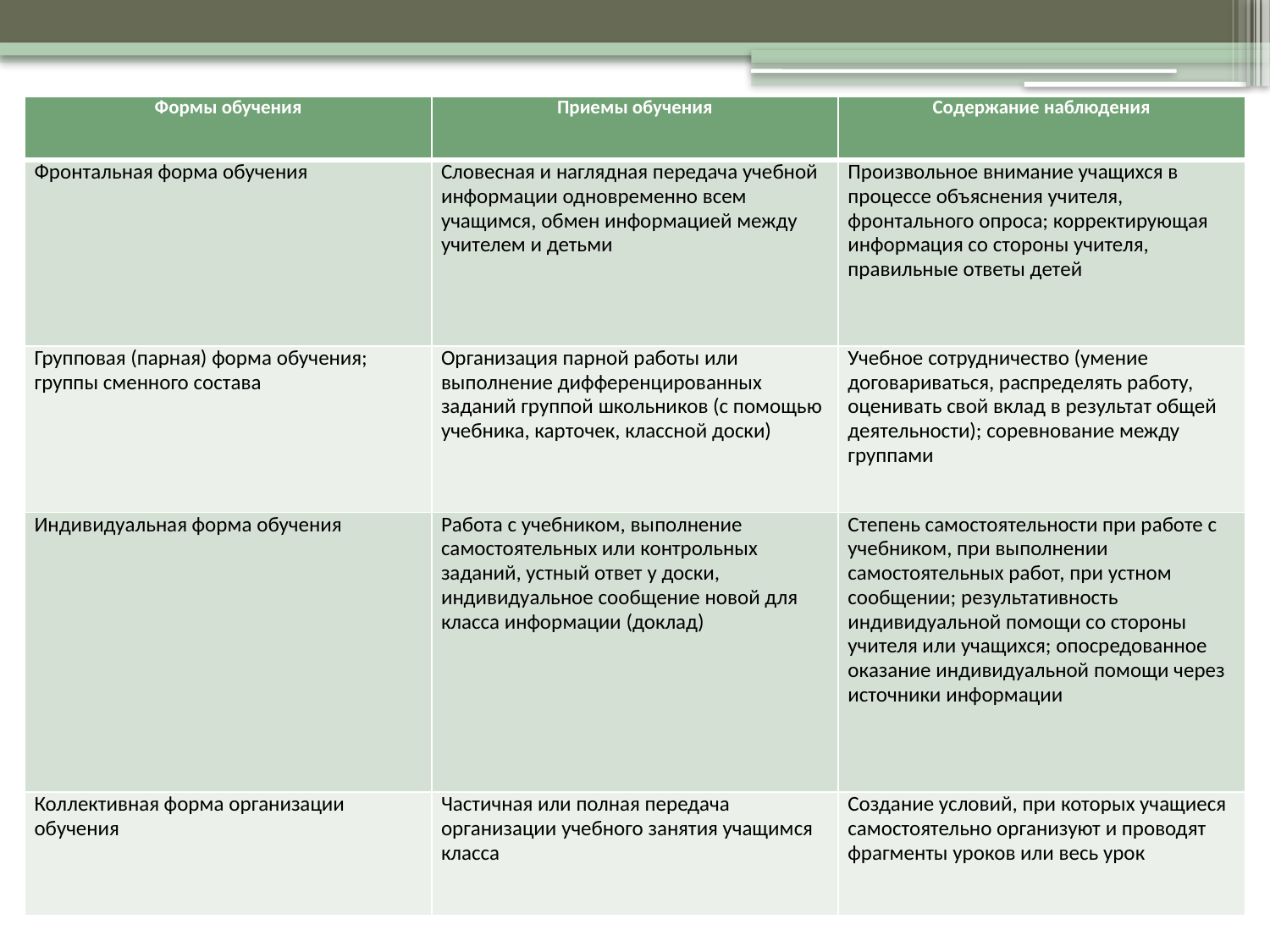

| Формы обучения | Приемы обучения | Содержание наблюдения |
| --- | --- | --- |
| Фронтальная форма обучения | Словесная и наглядная передача учебной информации одновременно всем учащимся, обмен информацией между учителем и детьми | Произвольное внимание учащихся в процессе объяснения учителя, фронтального опроса; корректирующая информация со стороны учителя, правильные ответы детей |
| Групповая (парная) форма обучения; группы сменного состава | Организация парной работы или выполнение дифференцированных заданий группой школьников (с помощью учебника, карточек, классной доски) | Учебное сотрудничество (умение договариваться, распределять работу, оценивать свой вклад в результат общей деятельности); соревнование между группами |
| Индивидуальная форма обучения | Работа с учебником, выполнение самостоятельных или контрольных заданий, устный ответ у доски, индивидуальное сообщение новой для класса информации (доклад) | Степень самостоятельности при работе с учебником, при выполнении самостоятельных работ, при устном сообщении; результативность индивидуальной помощи со стороны учителя или учащихся; опосредованное оказание индивидуальной помощи через источники информации |
| Коллективная форма организации обучения | Частичная или полная передача организации учебного занятия учащимся класса | Создание условий, при которых учащиеся самостоятельно организуют и проводят фрагменты уроков или весь урок |
#